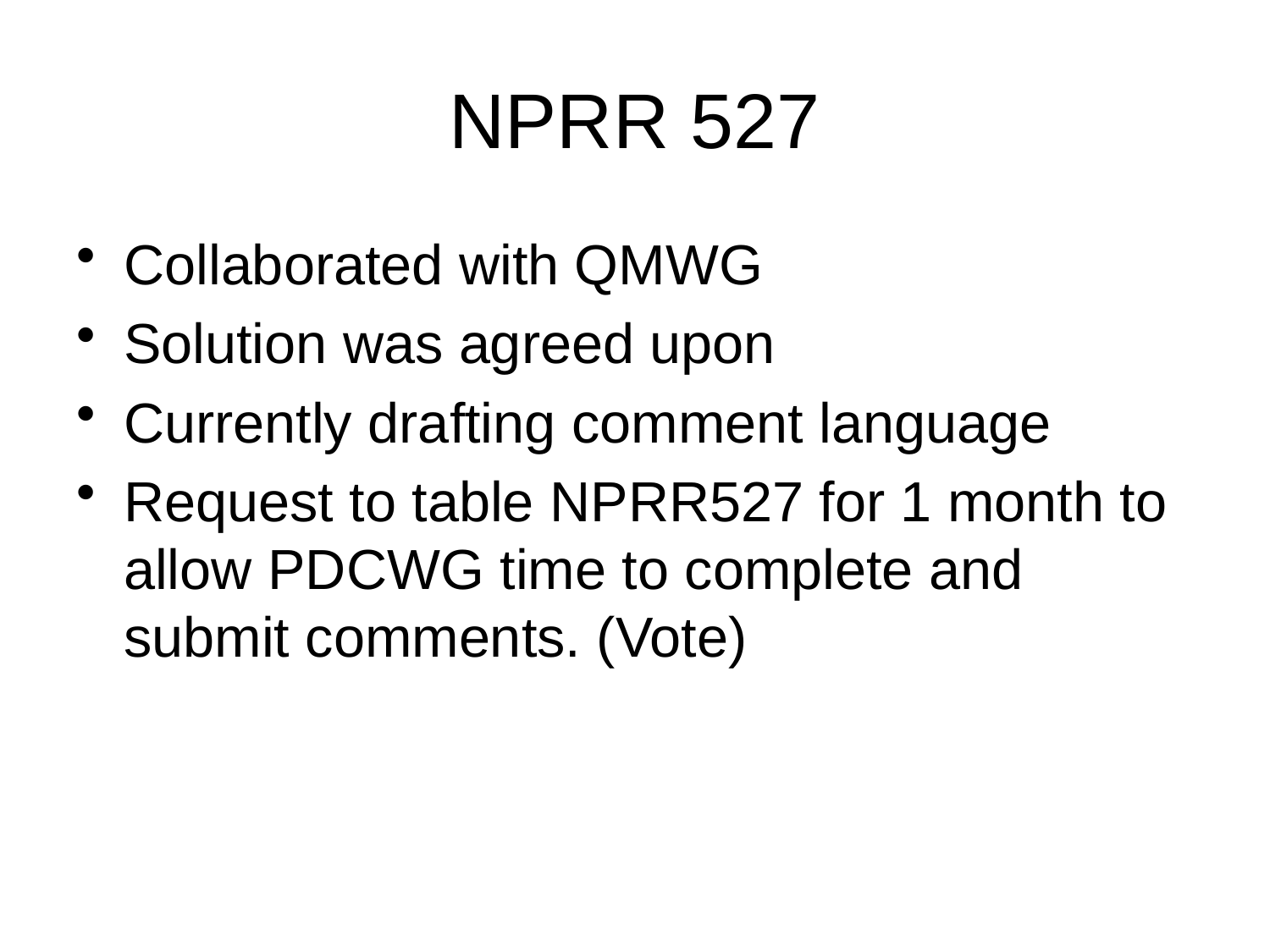

# NPRR 527
Collaborated with QMWG
Solution was agreed upon
Currently drafting comment language
Request to table NPRR527 for 1 month to allow PDCWG time to complete and submit comments. (Vote)